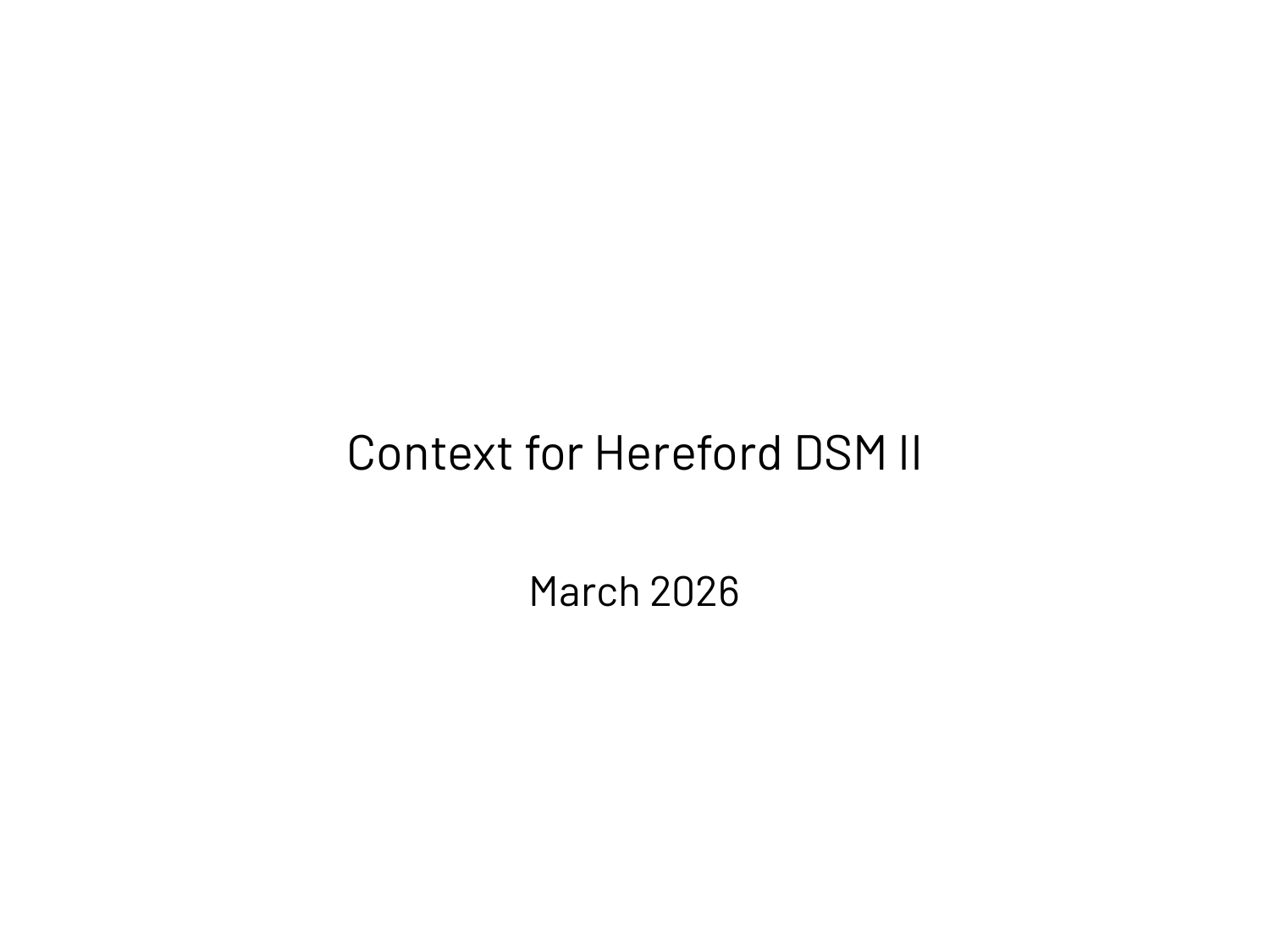

# Context for Hereford DSM II
March 2026